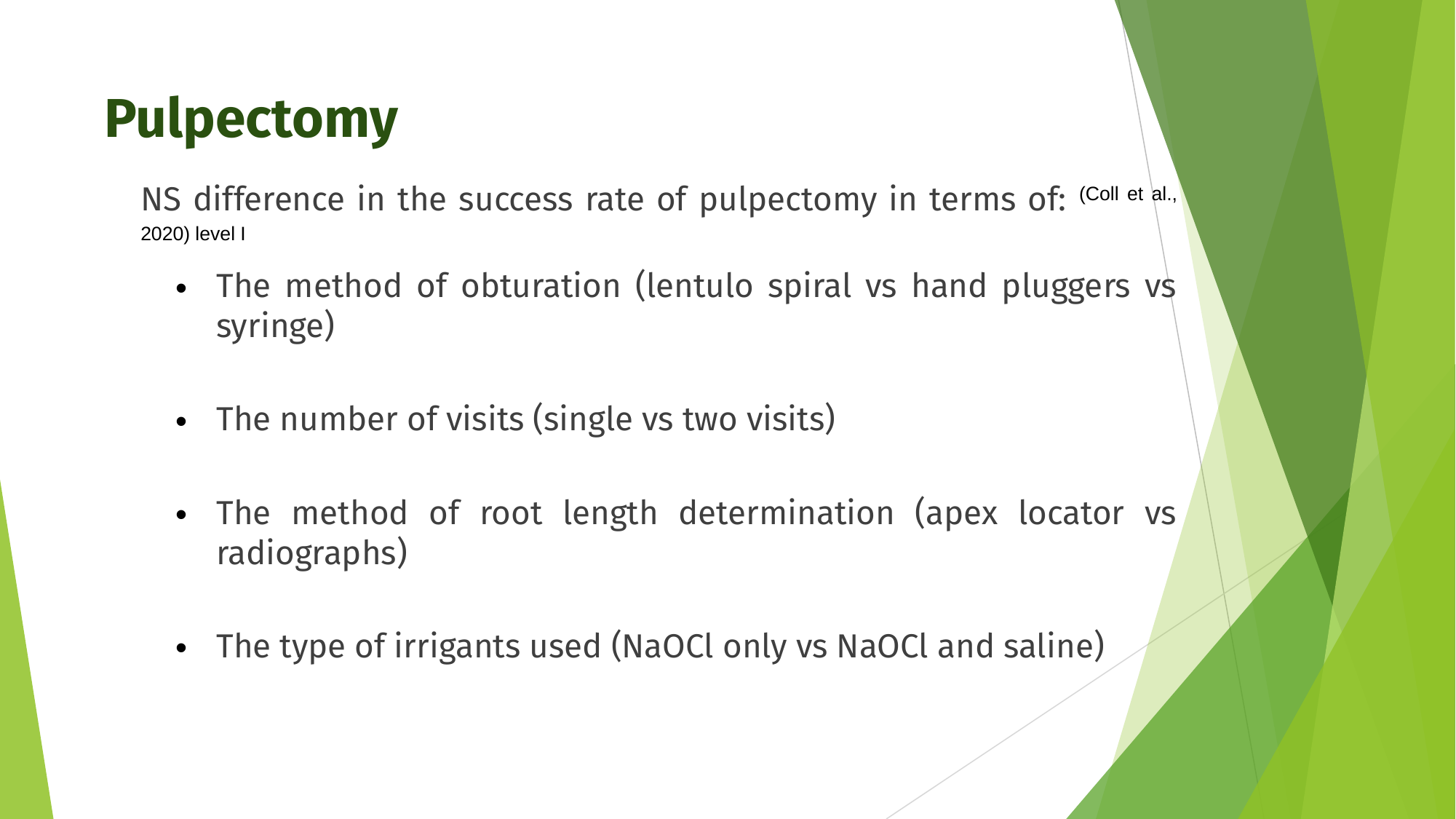

# Pulpectomy
NS difference in the success rate of pulpectomy in terms of: (Coll et al., 2020) level I
The method of obturation (lentulo spiral vs hand pluggers vs syringe)

The number of visits (single vs two visits)

The method of root length determination (apex locator vs radiographs)

The type of irrigants used (NaOCl only vs NaOCl and saline)